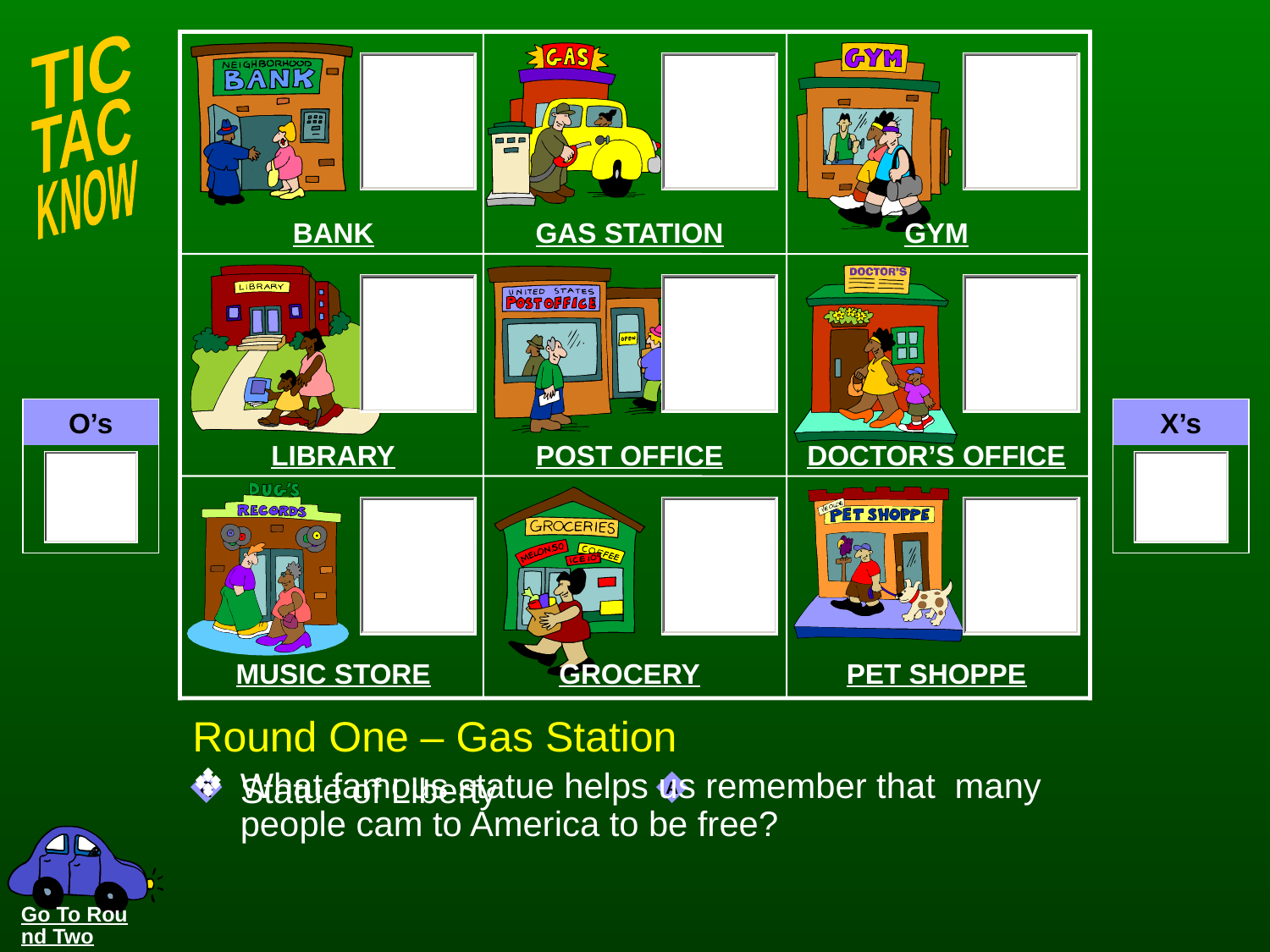

BANK
GAS STATION
GYM
LIBRARY
POST OFFICE
DOCTOR’S OFFICE
MUSIC STORE
GROCERY
PET SHOPPE
# Round One – Gas Station
What famous statue helps us remember that  many people cam to America to be free?
Statue of Liberty
Go To Round Two